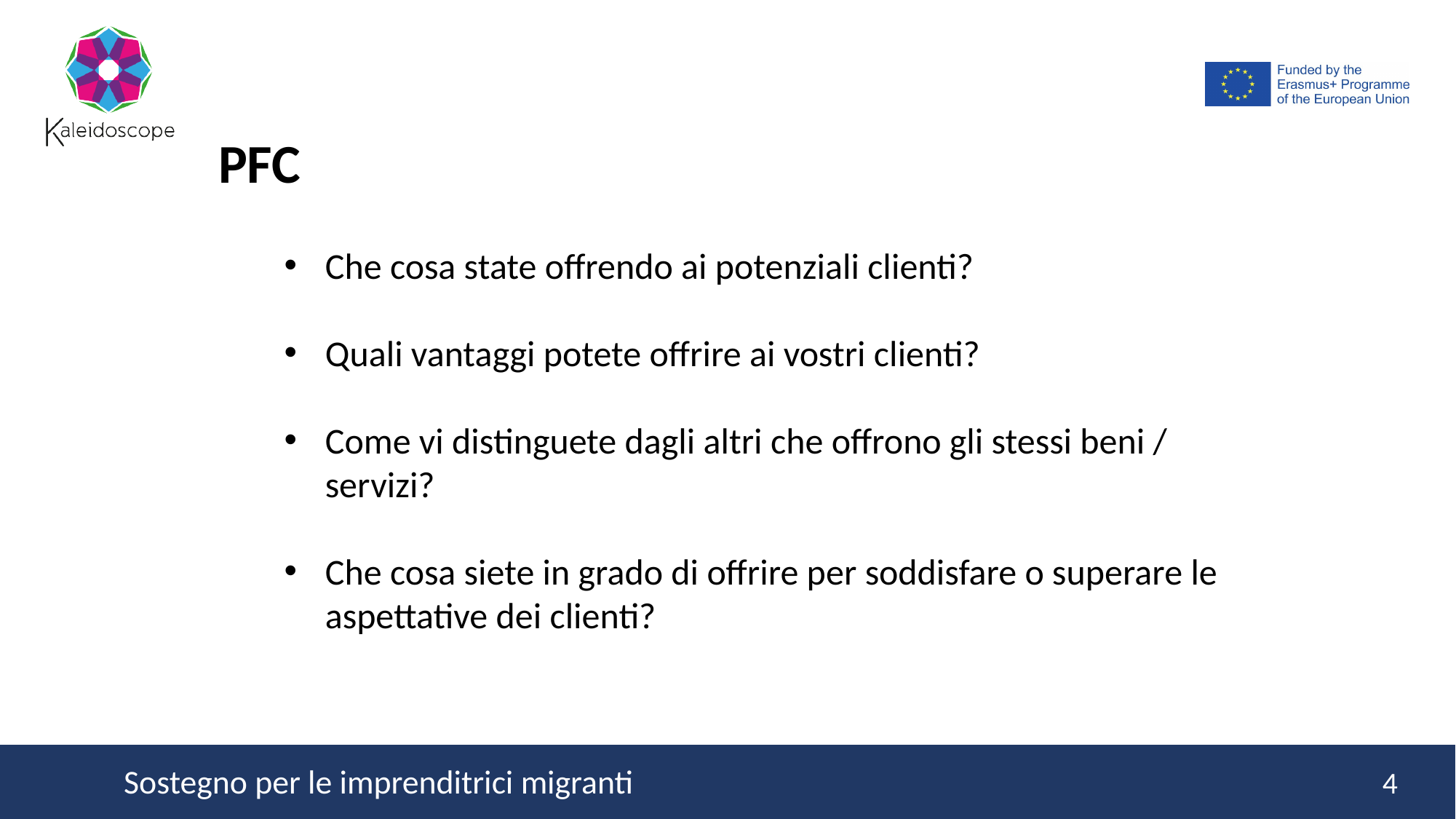

PFC
Che cosa state offrendo ai potenziali clienti?

Quali vantaggi potete offrire ai vostri clienti?

Come vi distinguete dagli altri che offrono gli stessi beni / servizi?

Che cosa siete in grado di offrire per soddisfare o superare le aspettative dei clienti?
4